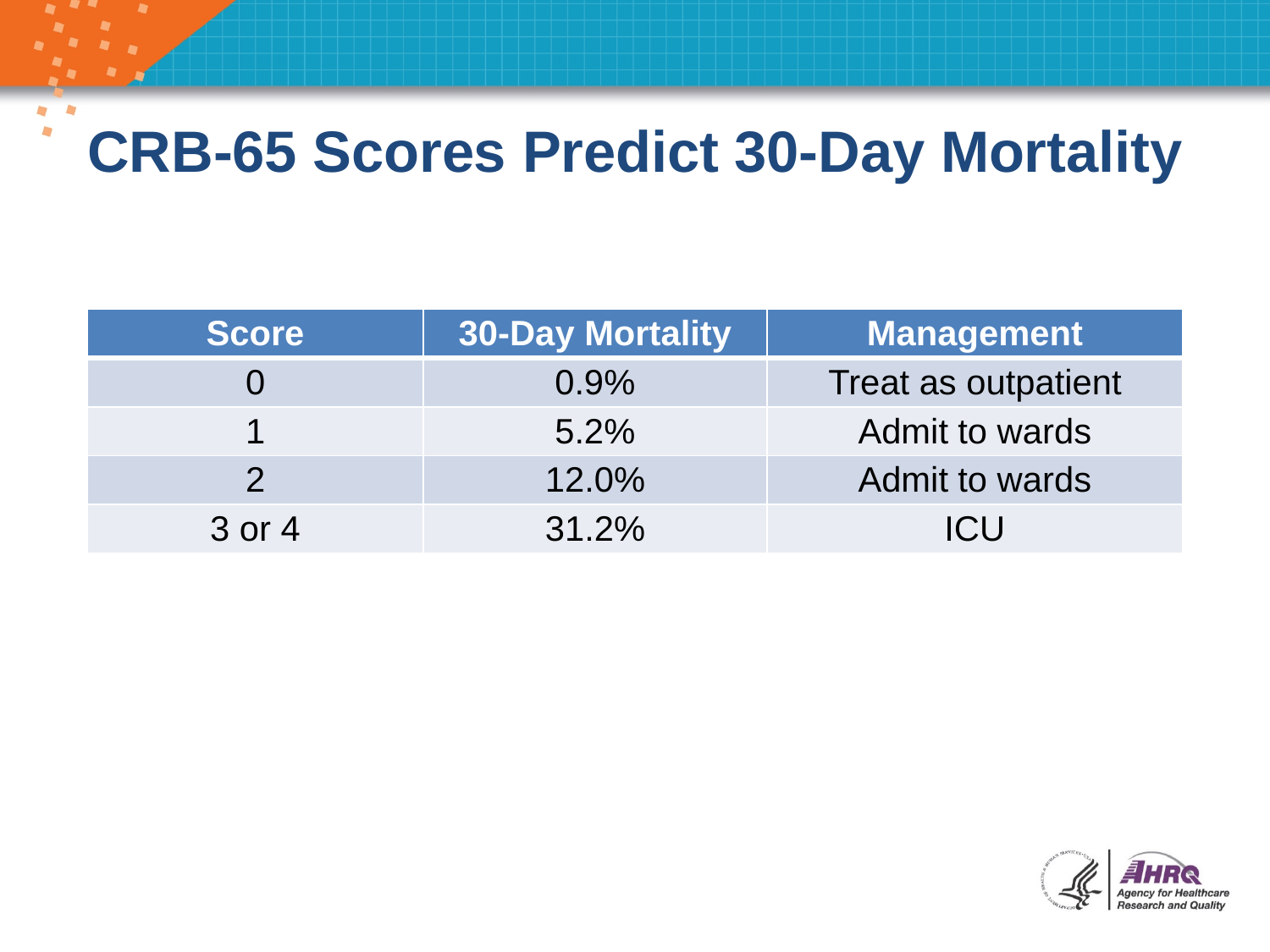

# CRB-65 Scores Predict 30-Day Mortality
| Score | 30-Day Mortality | Management |
| --- | --- | --- |
| 0 | 0.9% | Treat as outpatient |
| 1 | 5.2% | Admit to wards |
| 2 | 12.0% | Admit to wards |
| 3 or 4 | 31.2% | ICU |